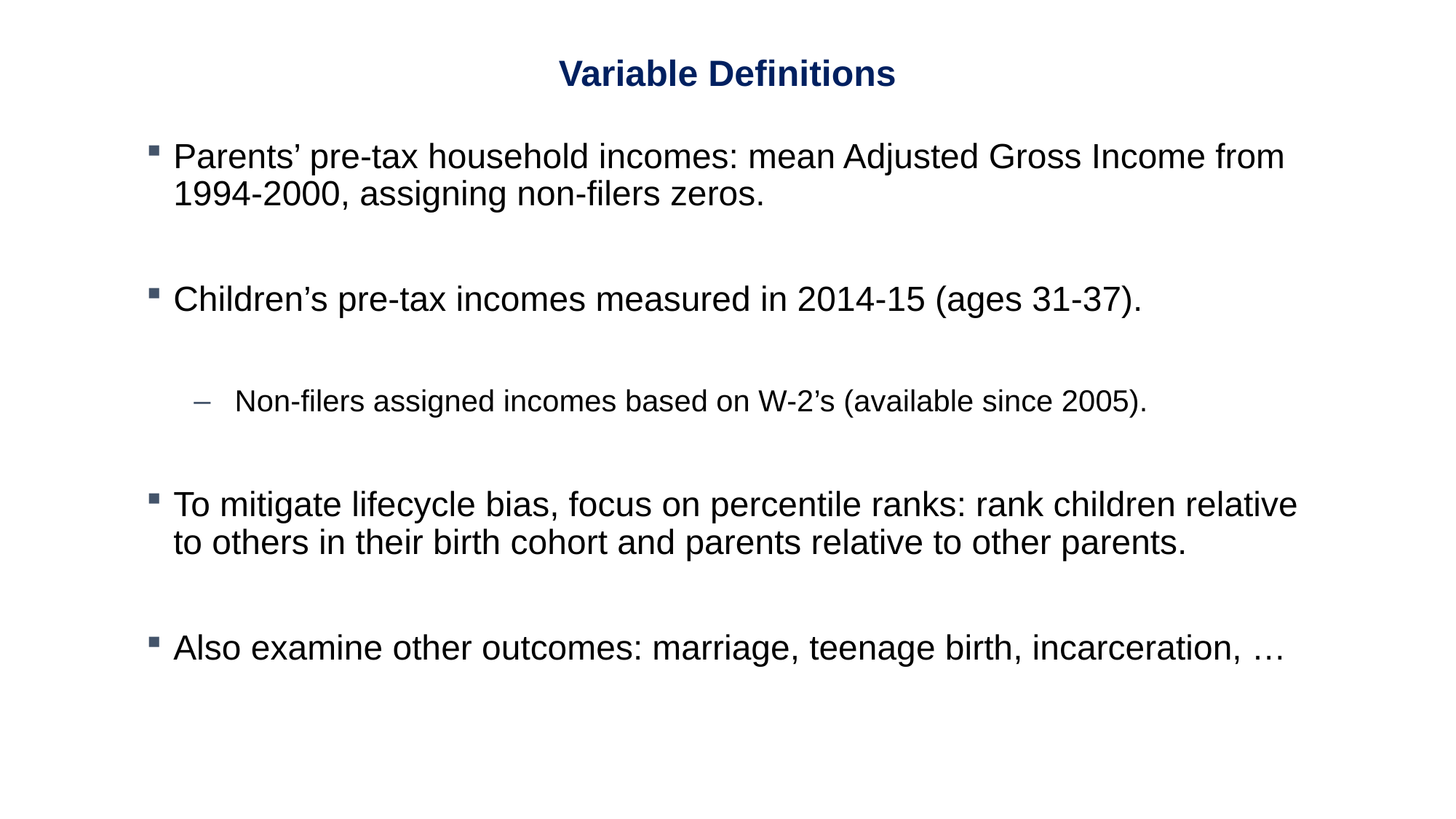

Variable Definitions
Parents’ pre-tax household incomes: mean Adjusted Gross Income from 1994-2000, assigning non-filers zeros.

Children’s pre-tax incomes measured in 2014-15 (ages 31-37).

Non-filers assigned incomes based on W-2’s (available since 2005).

To mitigate lifecycle bias, focus on percentile ranks: rank children relative to others in their birth cohort and parents relative to other parents.

Also examine other outcomes: marriage, teenage birth, incarceration, …